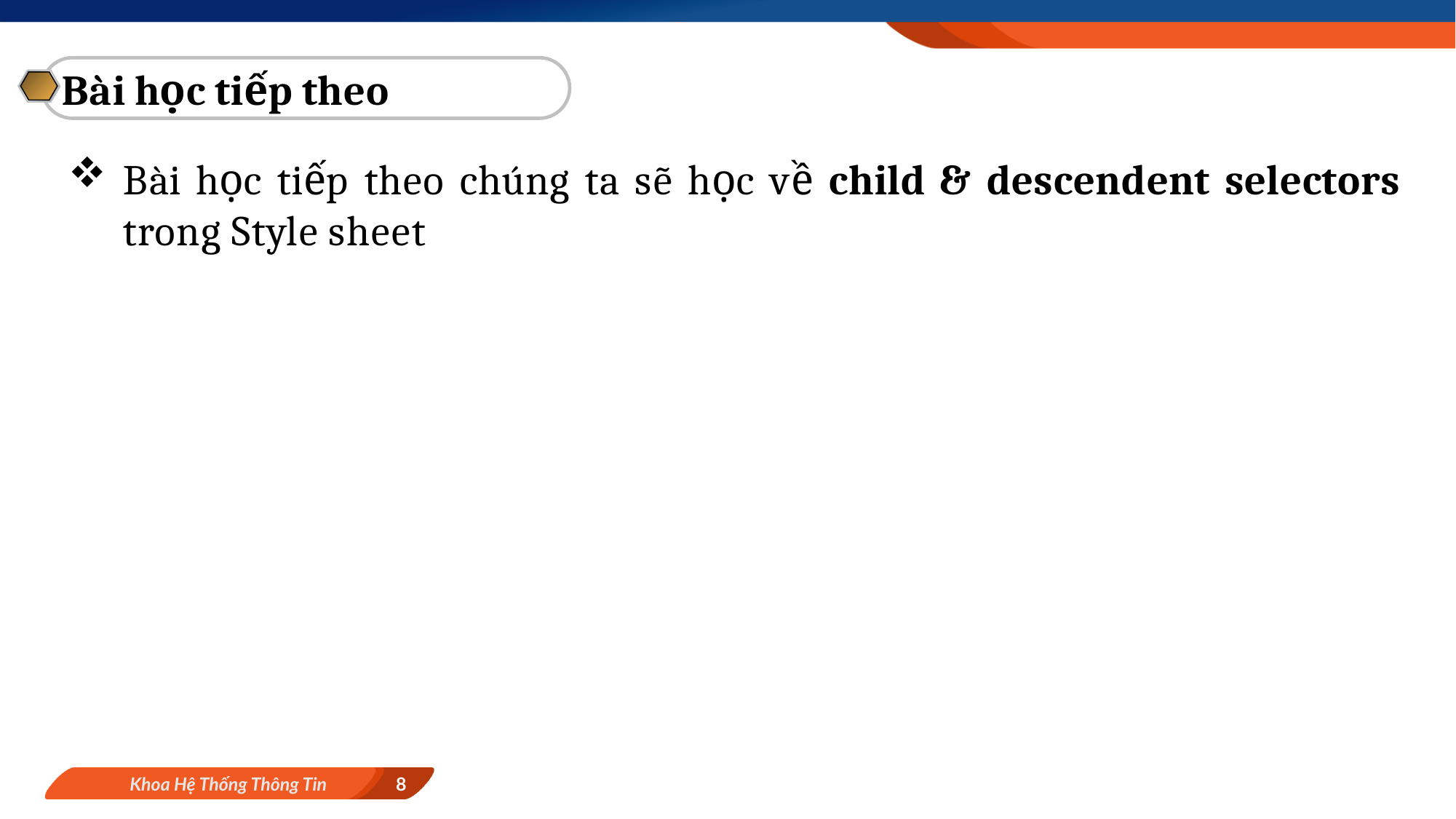

Bài học tiếp theo

Bài học tiếp theo chúng ta sẽ học về child & descendent selectors trong Style sheet
8
Khoa Hệ Thống Thông Tin